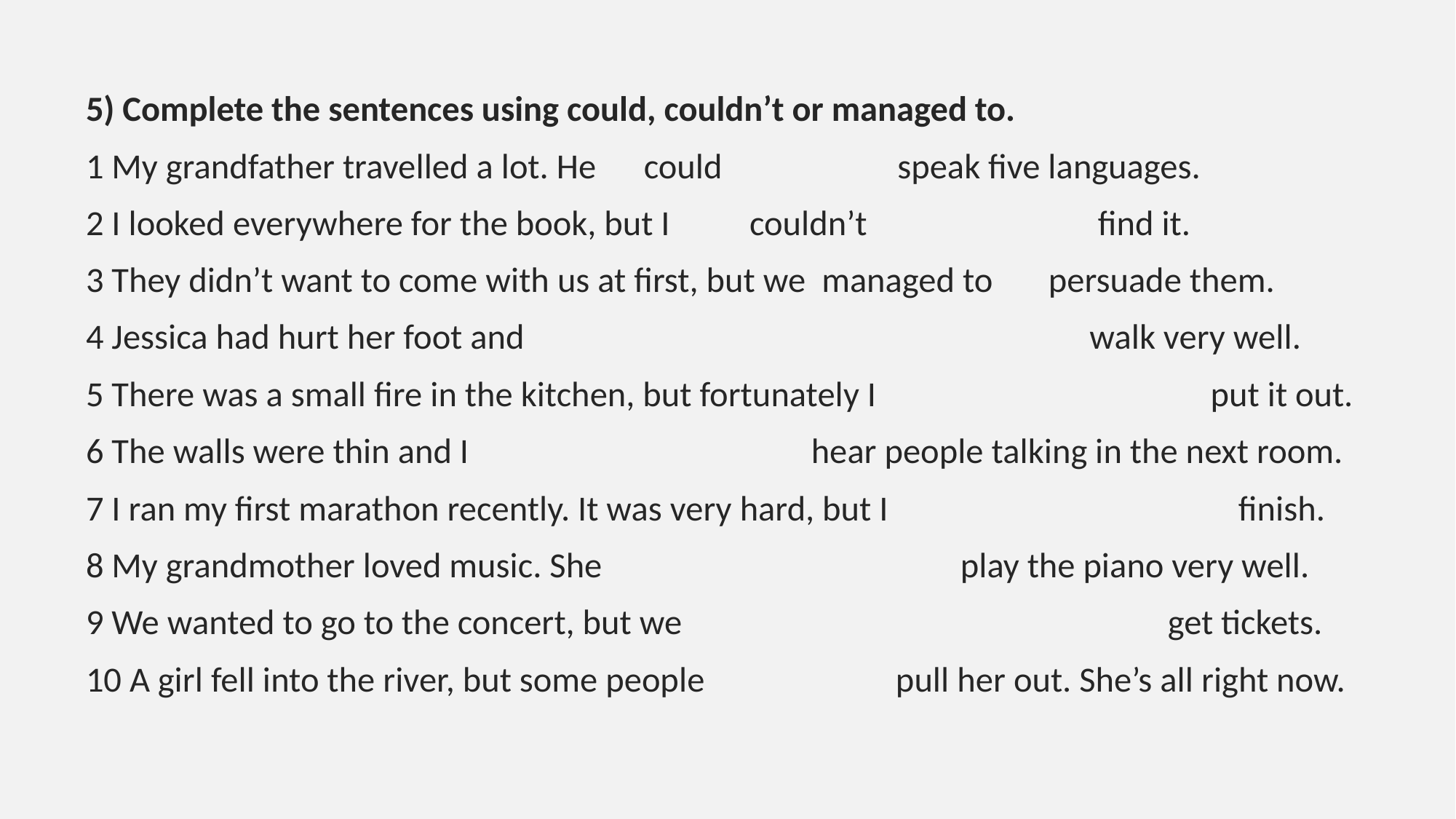

5) Complete the sentences using could, couldn’t or managed to.
1 My grandfather travelled a lot. He      could                      speak five languages.
2 I looked everywhere for the book, but I          couldn’t                             find it.
3 They didn’t want to come with us at first, but we  managed to       persuade them.
4 Jessica had hurt her foot and                                                                       walk very well.
5 There was a small fire in the kitchen, but fortunately I                                          put it out.
6 The walls were thin and I                                           hear people talking in the next room.
7 I ran my first marathon recently. It was very hard, but I                                            finish.
8 My grandmother loved music. She                                             play the piano very well.
9 We wanted to go to the concert, but we                                                             get tickets.
10 A girl fell into the river, but some people                        pull her out. She’s all right now.